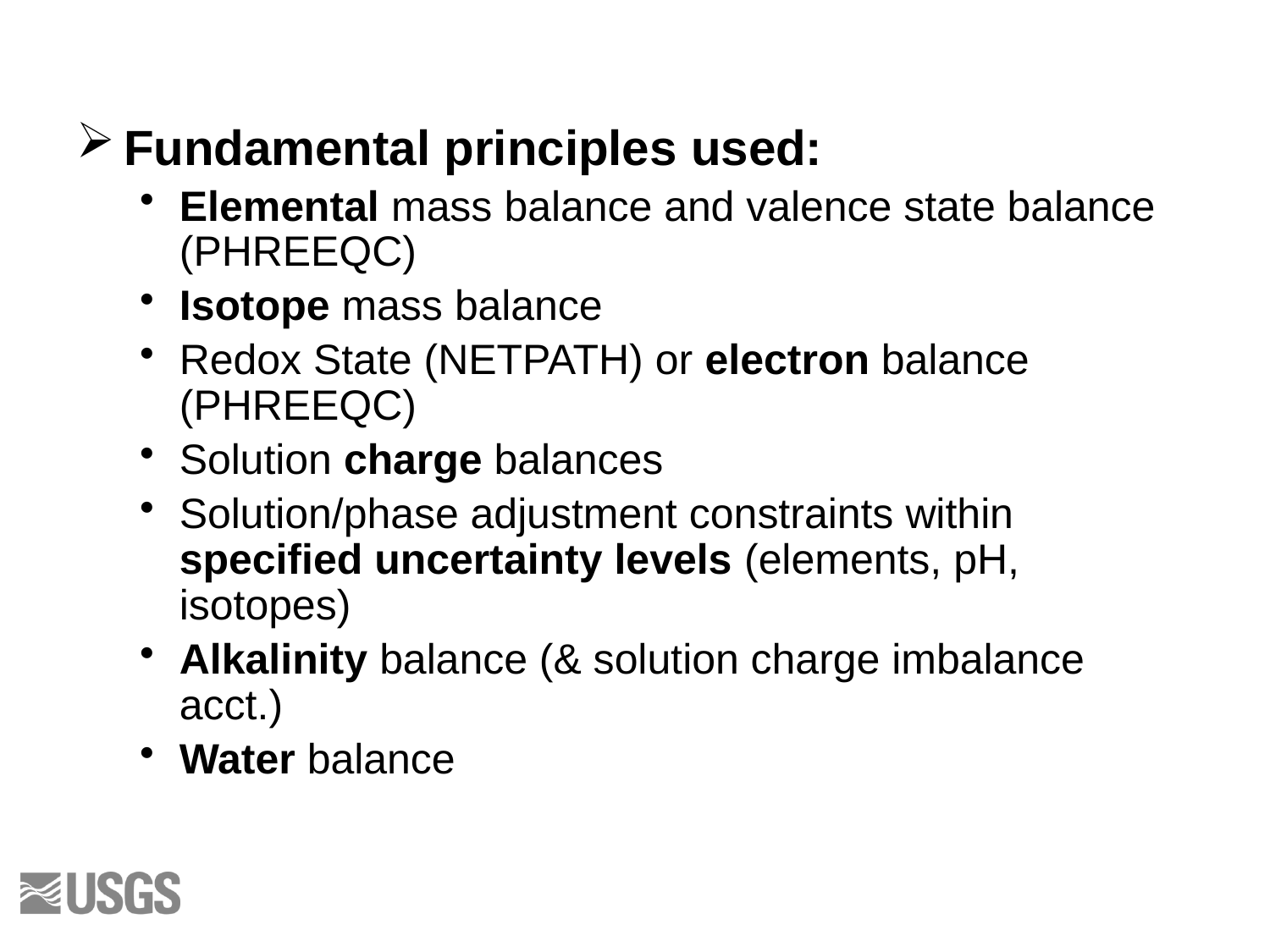

Fundamental principles used:
Elemental mass balance and valence state balance (PHREEQC)
Isotope mass balance
Redox State (NETPATH) or electron balance (PHREEQC)
Solution charge balances
Solution/phase adjustment constraints within specified uncertainty levels (elements, pH, isotopes)
Alkalinity balance (& solution charge imbalance acct.)
Water balance